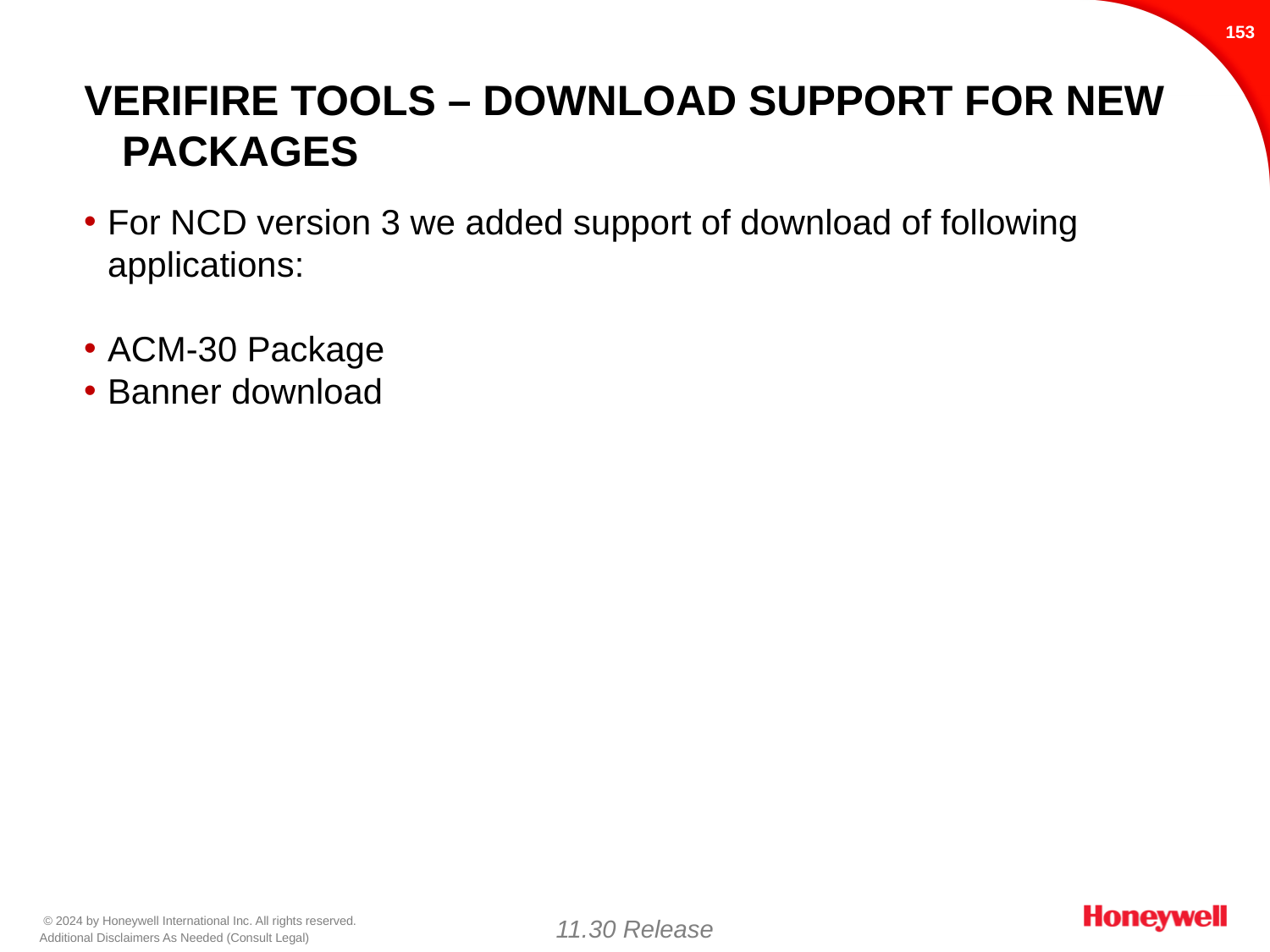

153
# VeriFire Tools – Download support for new packages

For NCD version 3 we added support of download of following applications:

ACM-30 Package
Banner download
11.30 Release